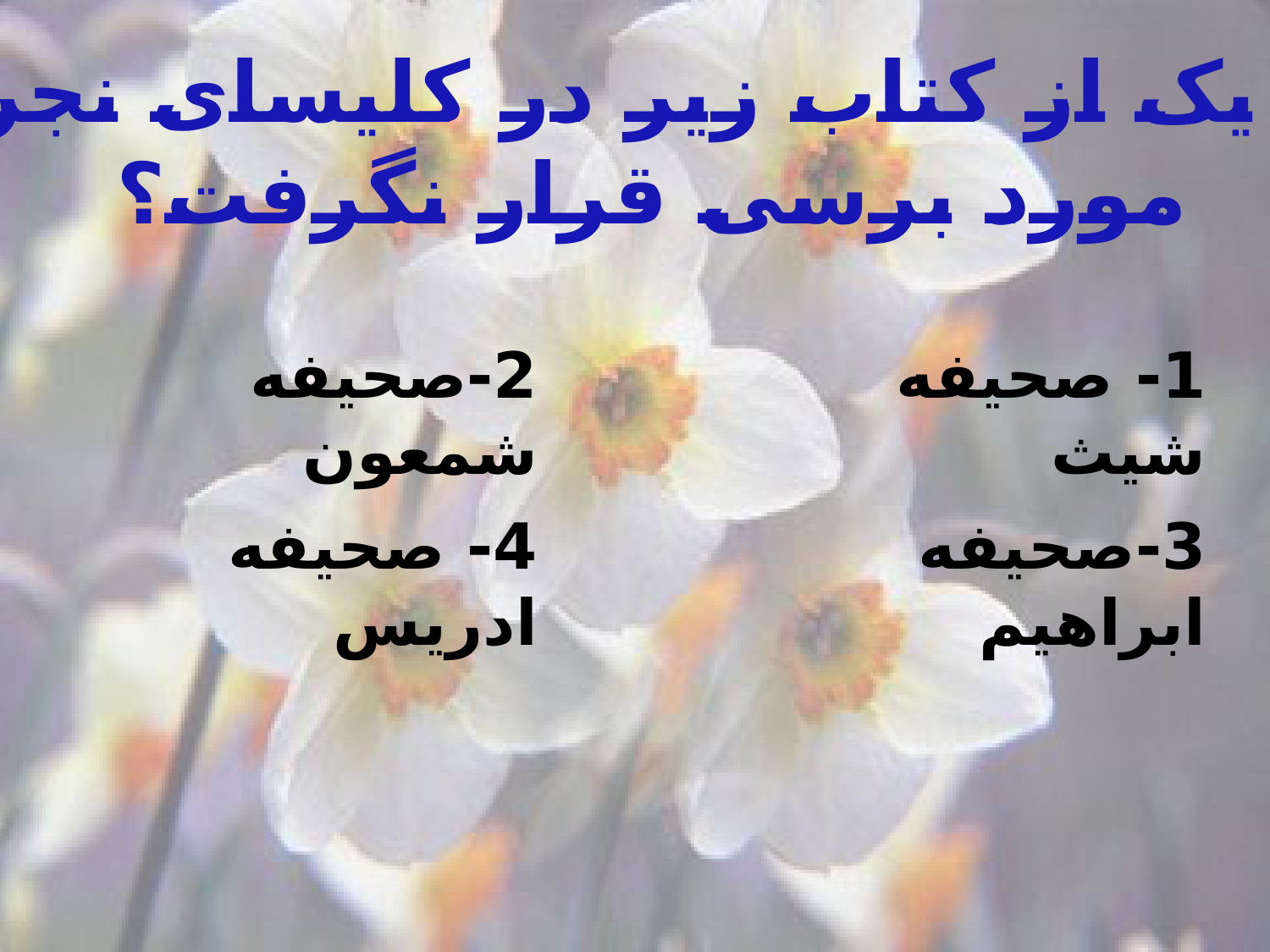

5-کدام یک از کتاب زیر در کلیسای نجران
 مورد برسی قرار نگرفت؟
2-صحیفه شمعون
1- صحیفه شیث
4- صحیفه ادریس
3-صحیفه ابراهیم